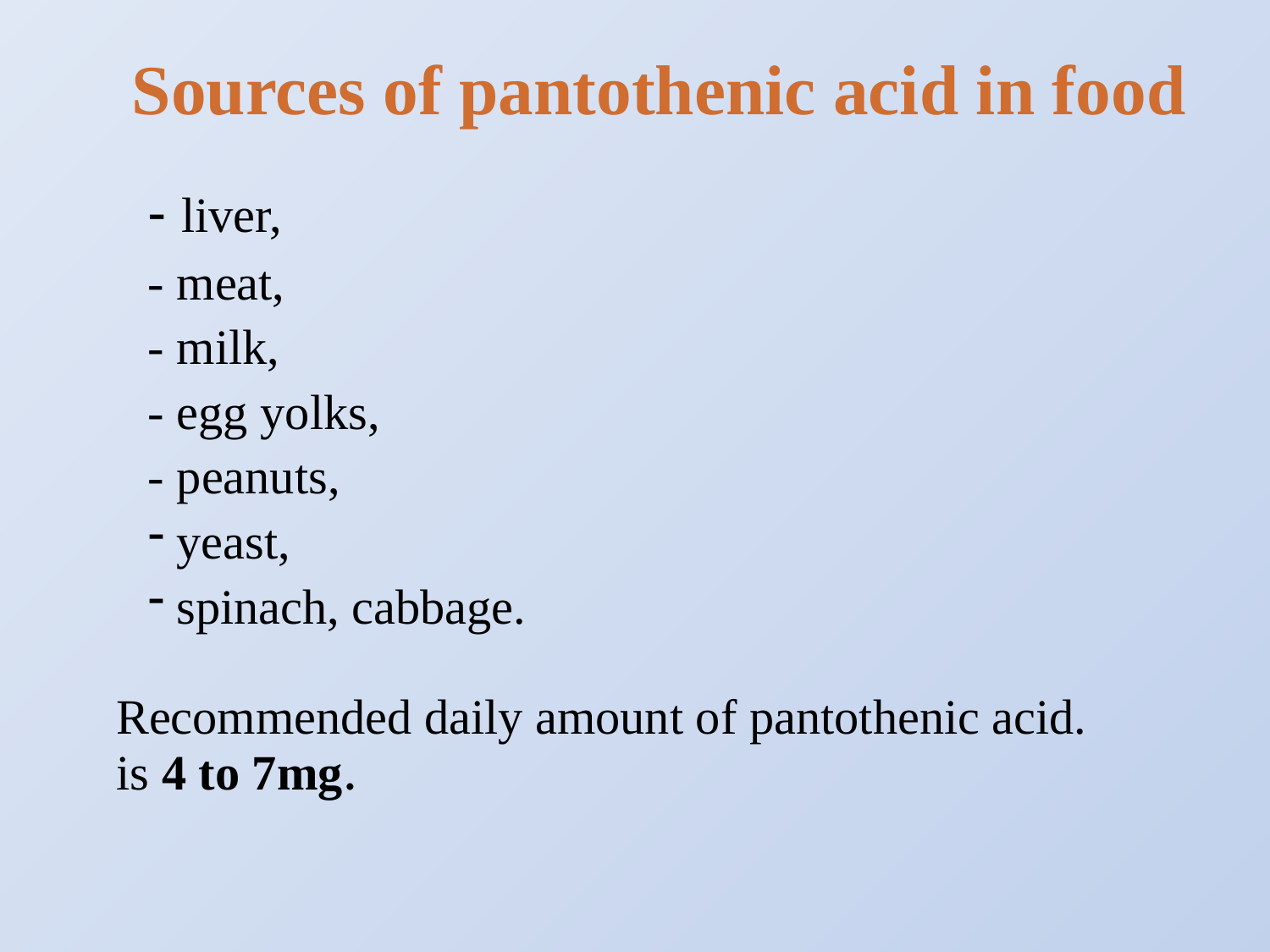

Sources of pantothenic acid in food

- liver,
- meat,
- milk,
- egg yolks,
- peanuts,
 yeast,
 spinach, cabbage.

Recommended daily amount of pantothenic acid. is 4 to 7mg.